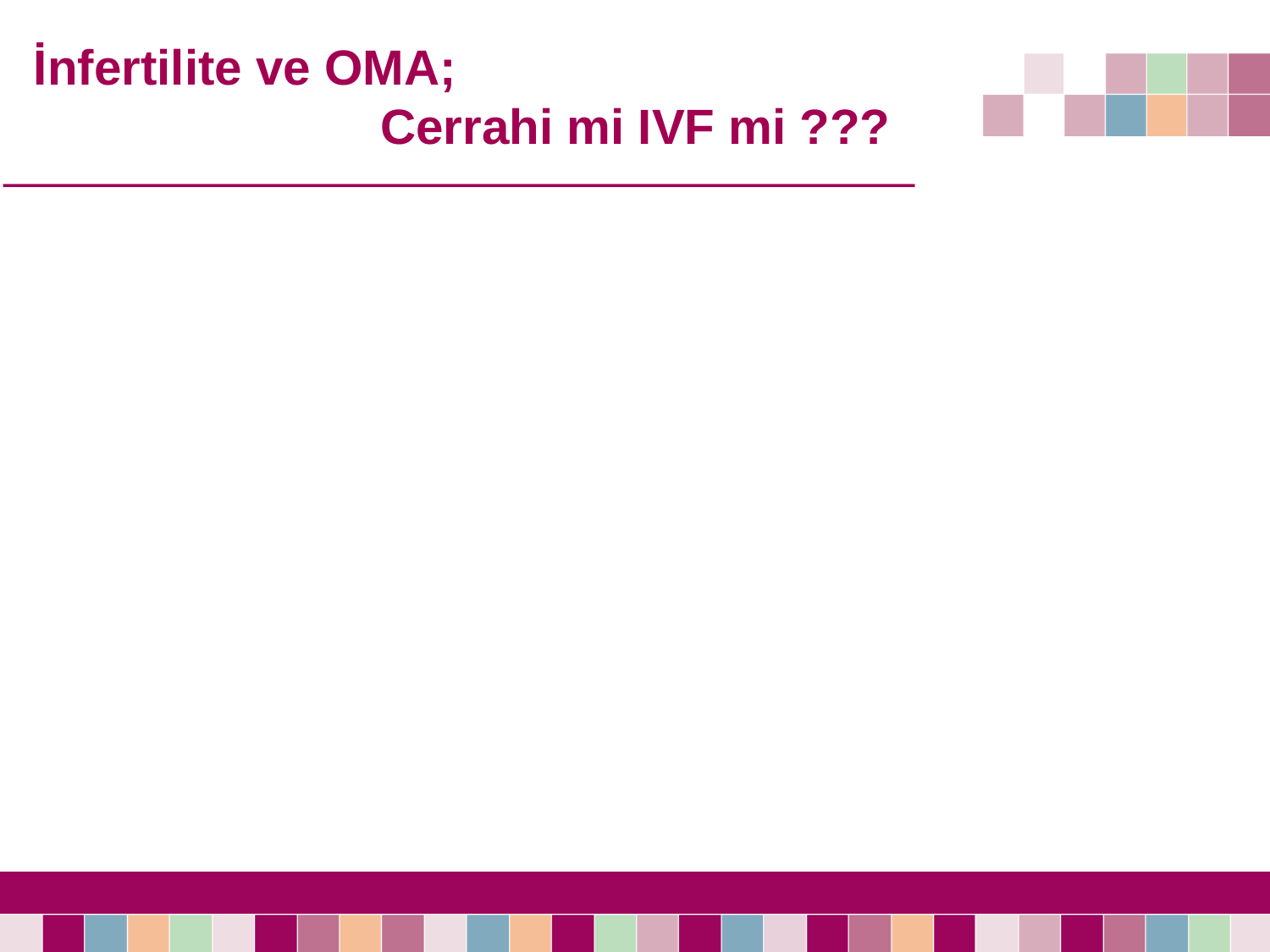

# İnfertilite ve OMA; Cerrahi mi IVF mi ???